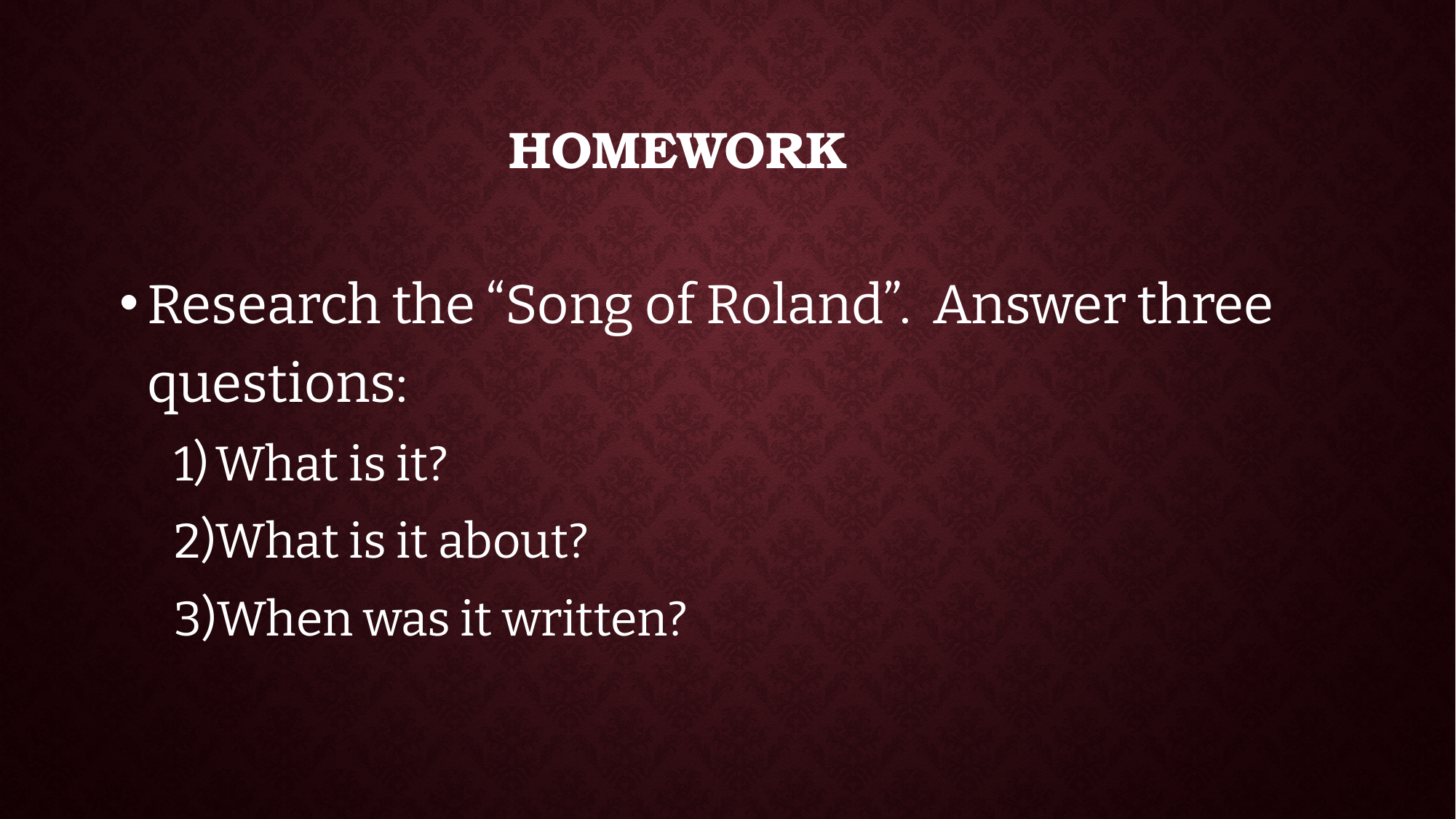

# HOMEWORK
Research the “Song of Roland”.  Answer three questions:
What is it?
What is it about?
When was it written?